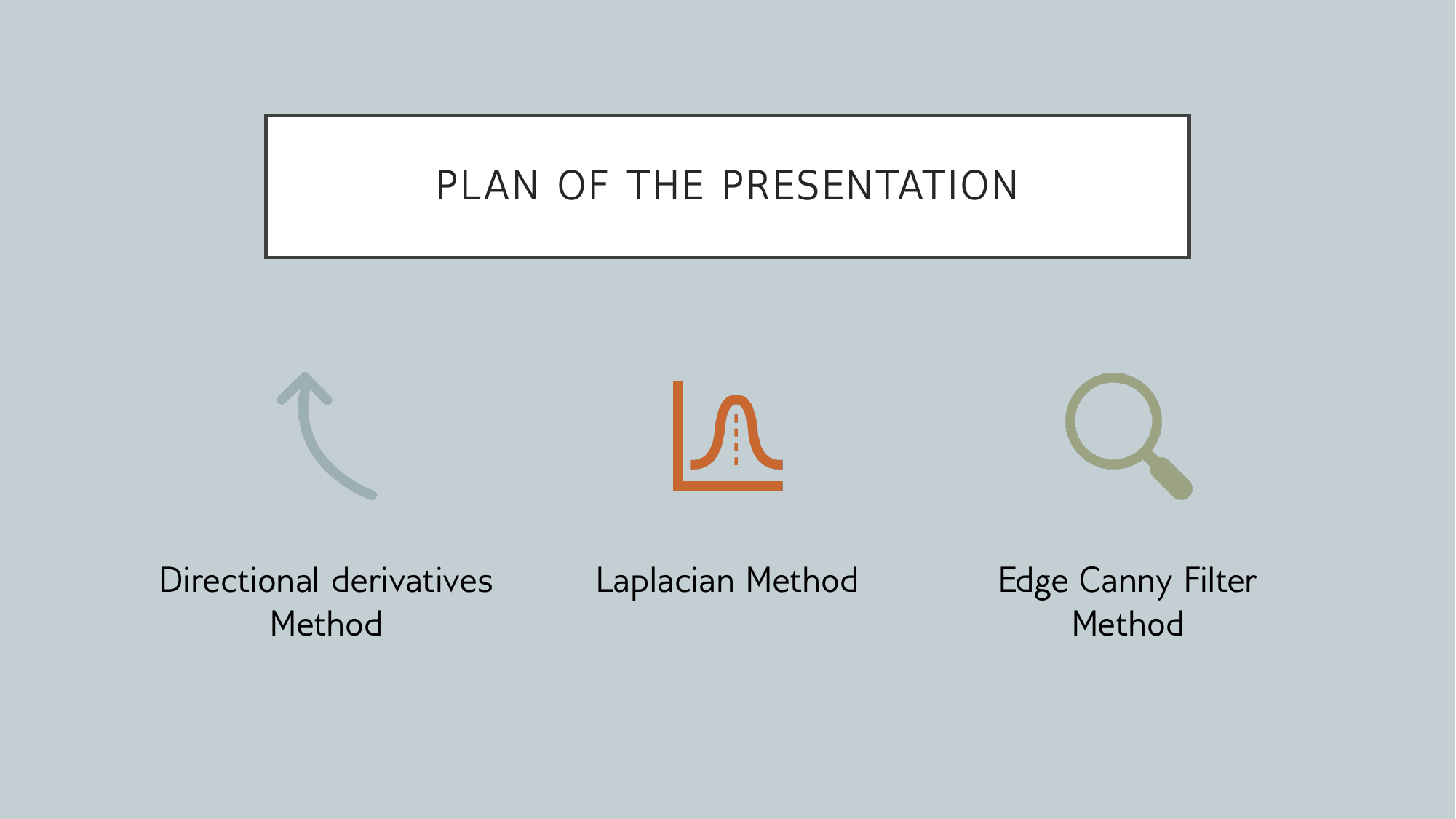

# PLAN of THE PRESENTATION
Directional derivatives Method
Laplacian Method
Edge Canny Filter Method